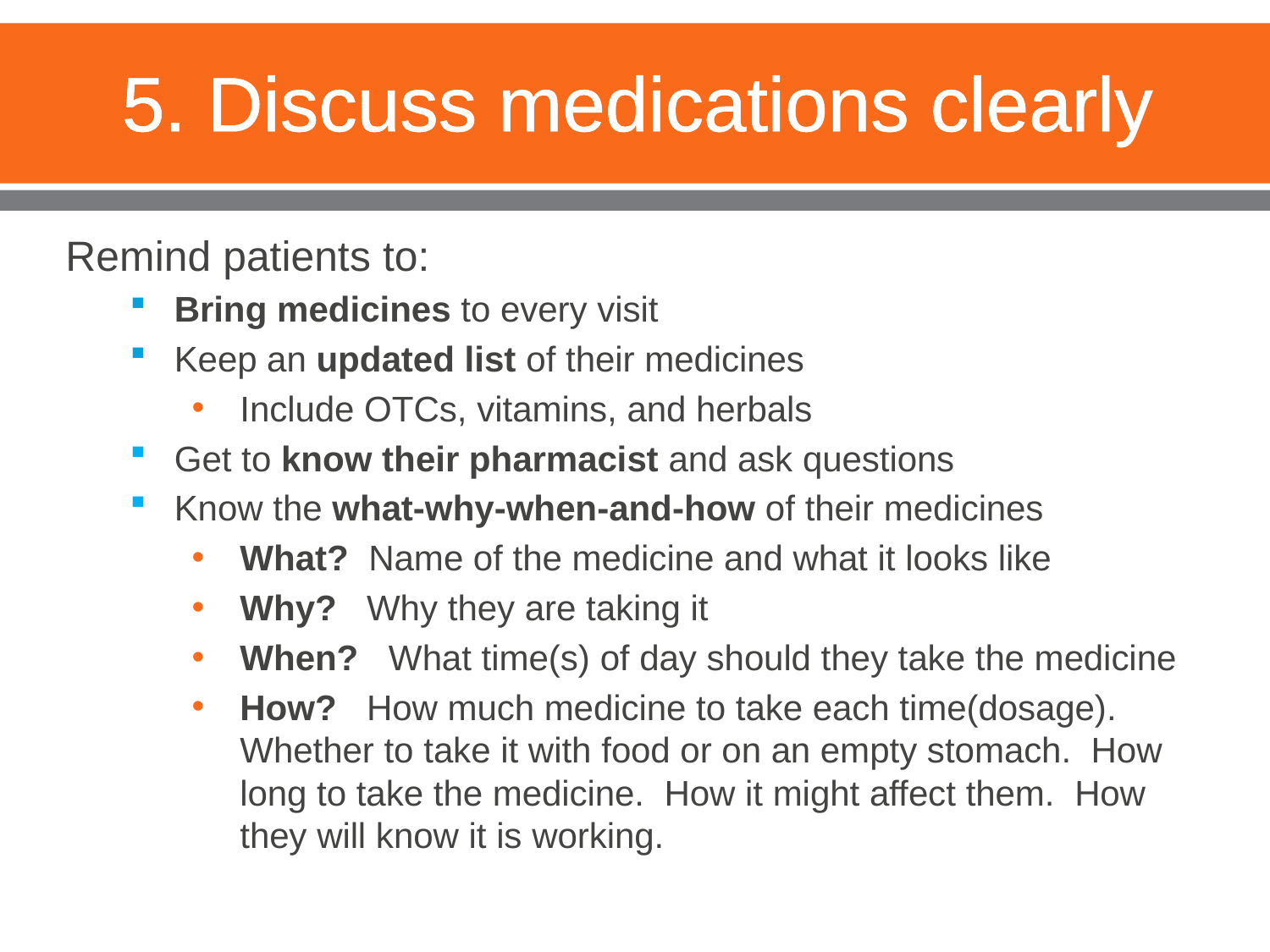

# 5. Discuss medications clearly
Remind patients to:
Bring medicines to every visit
Keep an updated list of their medicines
Include OTCs, vitamins, and herbals
Get to know their pharmacist and ask questions
Know the what-why-when-and-how of their medicines
What?  Name of the medicine and what it looks like
Why?   Why they are taking it
When?   What time(s) of day should they take the medicine
How?   How much medicine to take each time(dosage).  Whether to take it with food or on an empty stomach.  How long to take the medicine.  How it might affect them.  How they will know it is working.